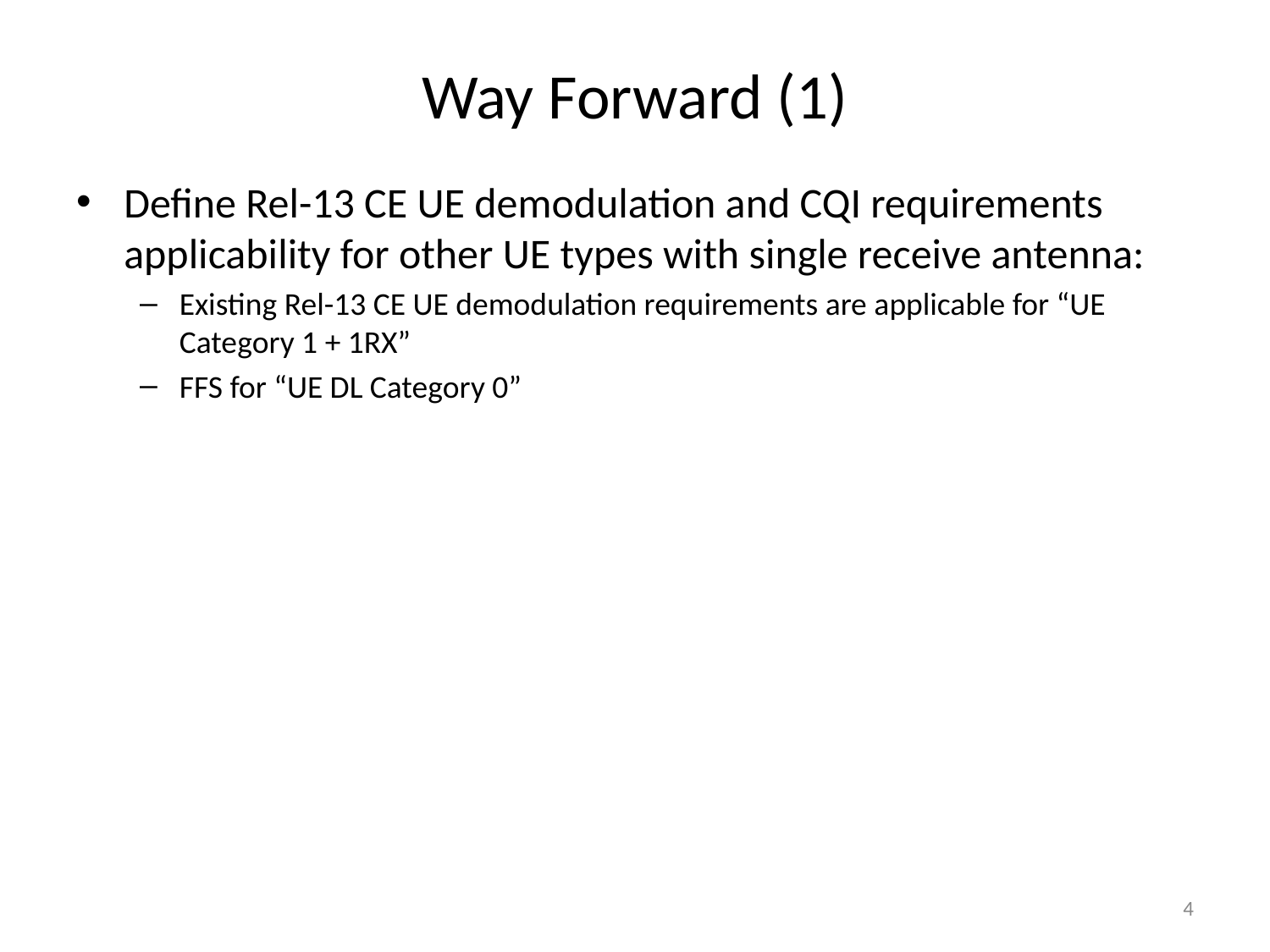

# Way Forward (1)
Define Rel-13 CE UE demodulation and CQI requirements applicability for other UE types with single receive antenna:
Existing Rel-13 CE UE demodulation requirements are applicable for “UE Category 1 + 1RX”
FFS for “UE DL Category 0”
4